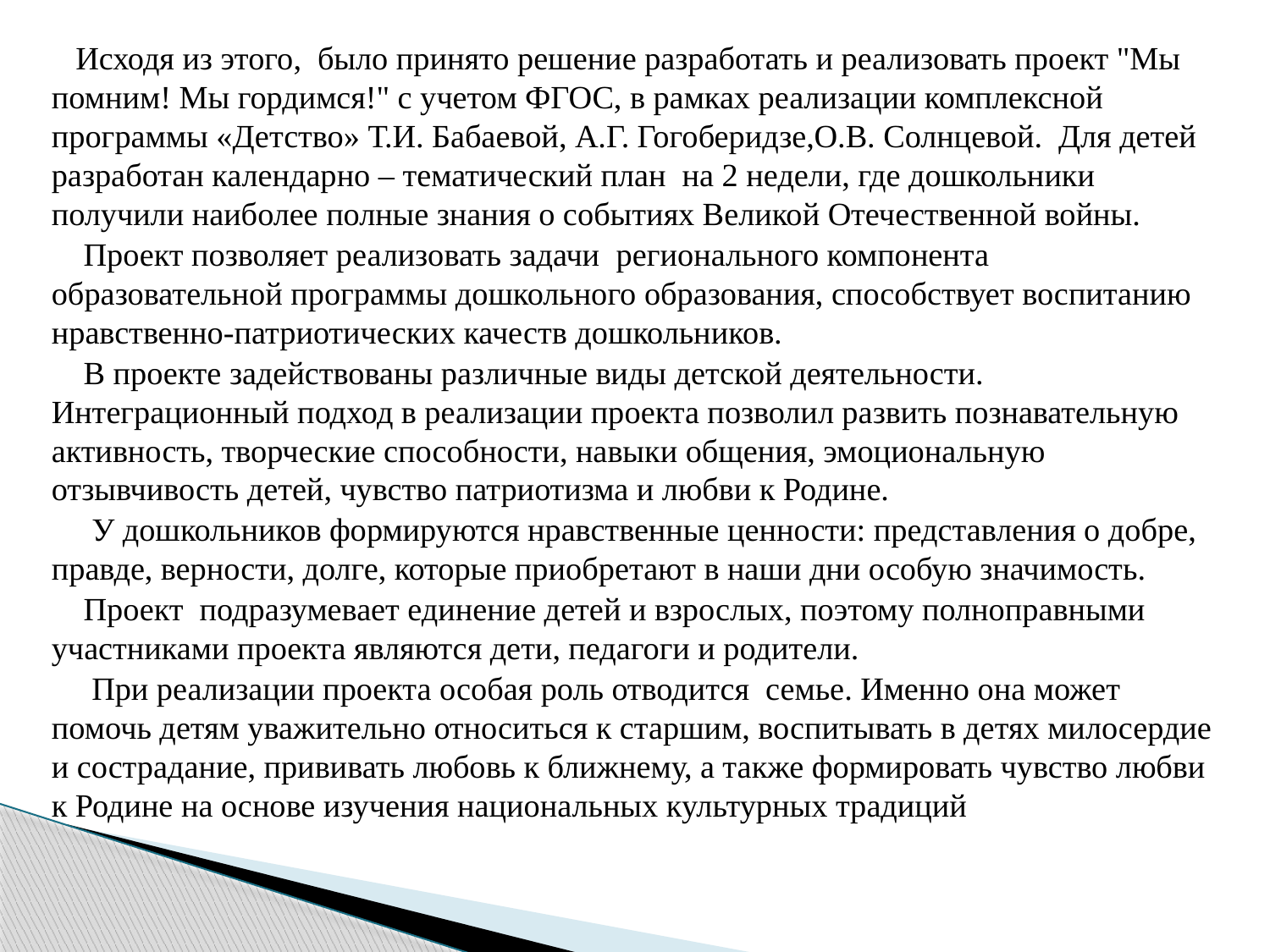

Исходя из этого,  было принято решение разработать и реализовать проект "Мы помним! Мы гордимся!" с учетом ФГОС, в рамках реализации комплексной программы «Детство» Т.И. Бабаевой, А.Г. Гогоберидзе,О.В. Солнцевой.  Для детей разработан календарно – тематический план  на 2 недели, где дошкольники получили наиболее полные знания о событиях Великой Отечественной войны.
    Проект позволяет реализовать задачи  регионального компонента образовательной программы дошкольного образования, способствует воспитанию нравственно-патриотических качеств дошкольников.
    В проекте задействованы различные виды детской деятельности. Интеграционный подход в реализации проекта позволил развить познавательную активность, творческие способности, навыки общения, эмоциональную отзывчивость детей, чувство патриотизма и любви к Родине.
     У дошкольников формируются нравственные ценности: представления о добре, правде, верности, долге, которые приобретают в наши дни особую значимость.
    Проект  подразумевает единение детей и взрослых, поэтому полноправными участниками проекта являются дети, педагоги и родители.
     При реализации проекта особая роль отводится  семье. Именно она может помочь детям уважительно относиться к старшим, воспитывать в детях милосердие и сострадание, прививать любовь к ближнему, а также формировать чувство любви к Родине на основе изучения национальных культурных традиций